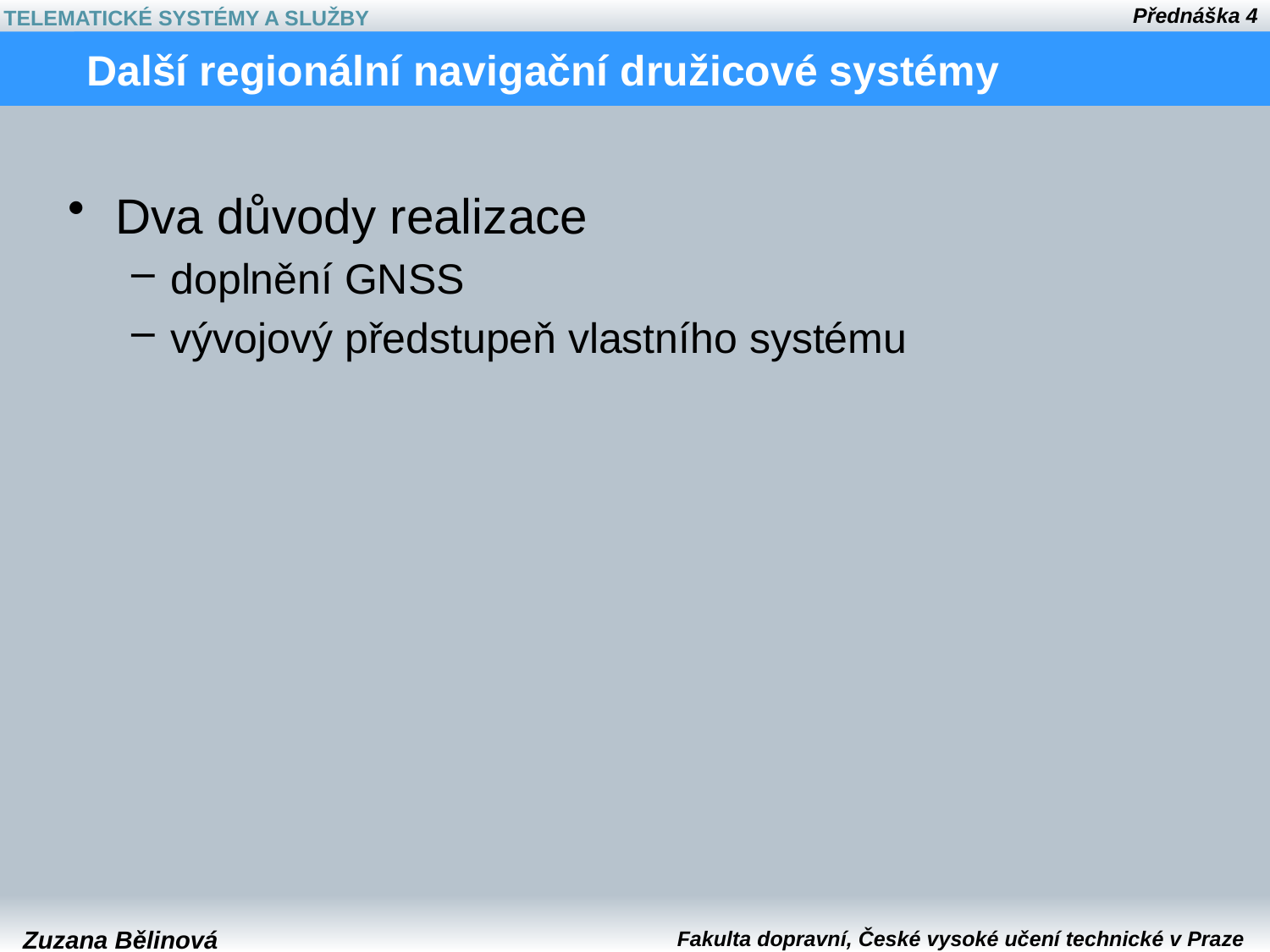

# Další regionální navigační družicové systémy

Dva důvody realizace
doplnění GNSS
vývojový předstupeň vlastního systému